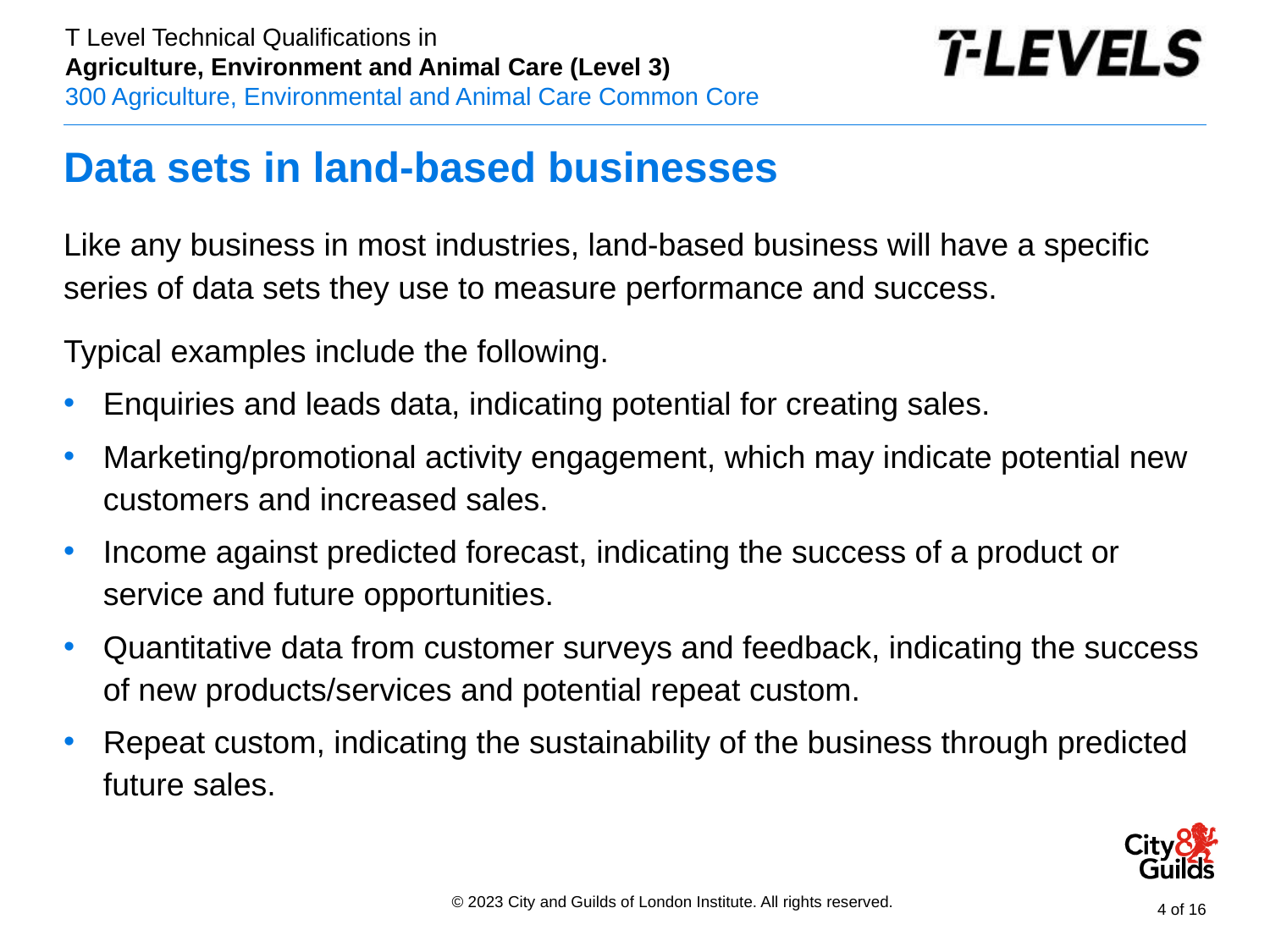

# Data sets in land-based businesses
Like any business in most industries, land-based business will have a specific series of data sets they use to measure performance and success.
Typical examples include the following.
Enquiries and leads data, indicating potential for creating sales.
Marketing/promotional activity engagement, which may indicate potential new customers and increased sales.
Income against predicted forecast, indicating the success of a product or service and future opportunities.
Quantitative data from customer surveys and feedback, indicating the success of new products/services and potential repeat custom.
Repeat custom, indicating the sustainability of the business through predicted future sales.